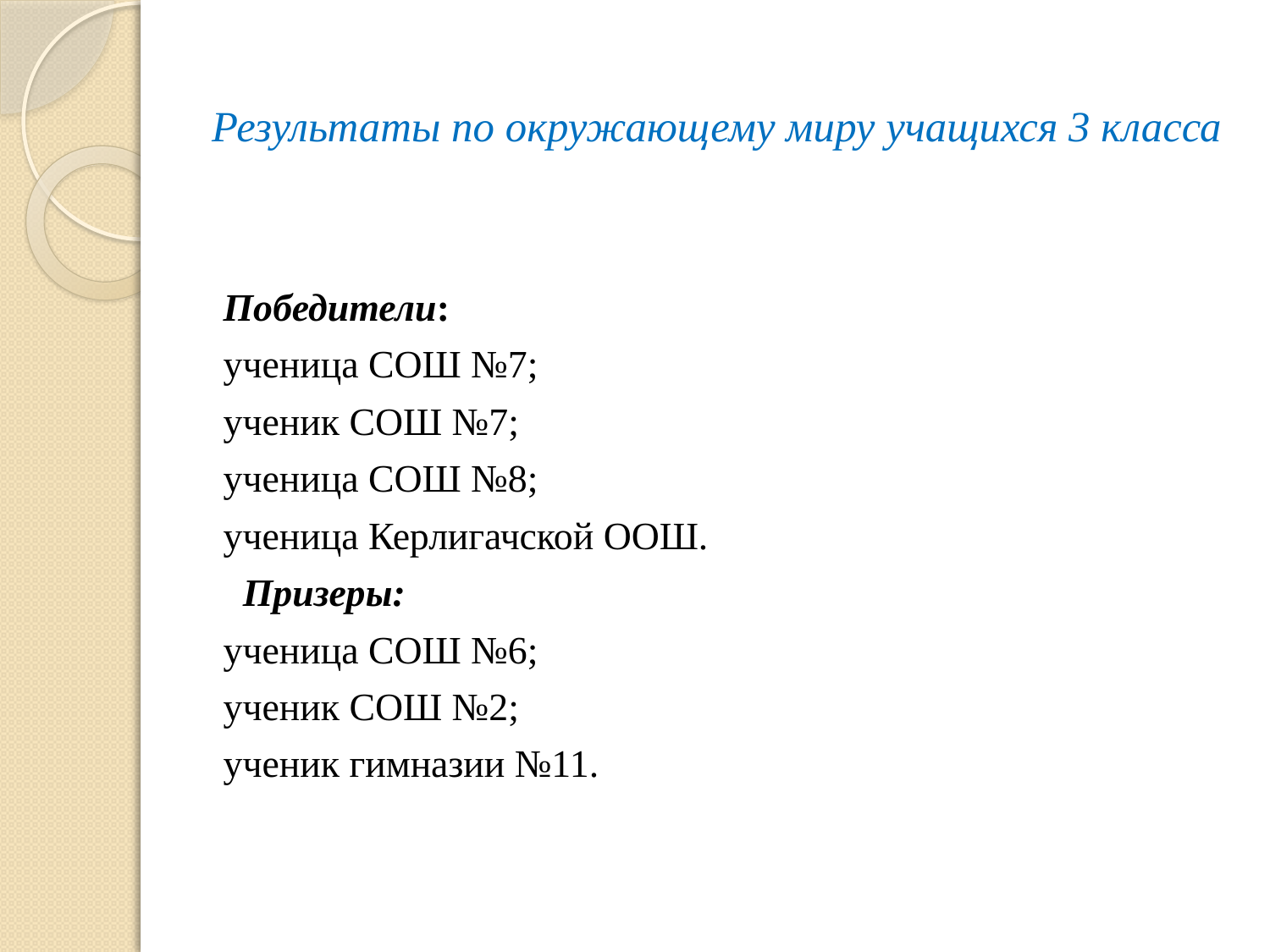

# Результаты по окружающему миру учащихся 3 класса
Победители:
ученица СОШ №7;
ученик СОШ №7;
ученица СОШ №8;
ученица Керлигачской ООШ.
  Призеры:
ученица СОШ №6;
ученик СОШ №2;
ученик гимназии №11.